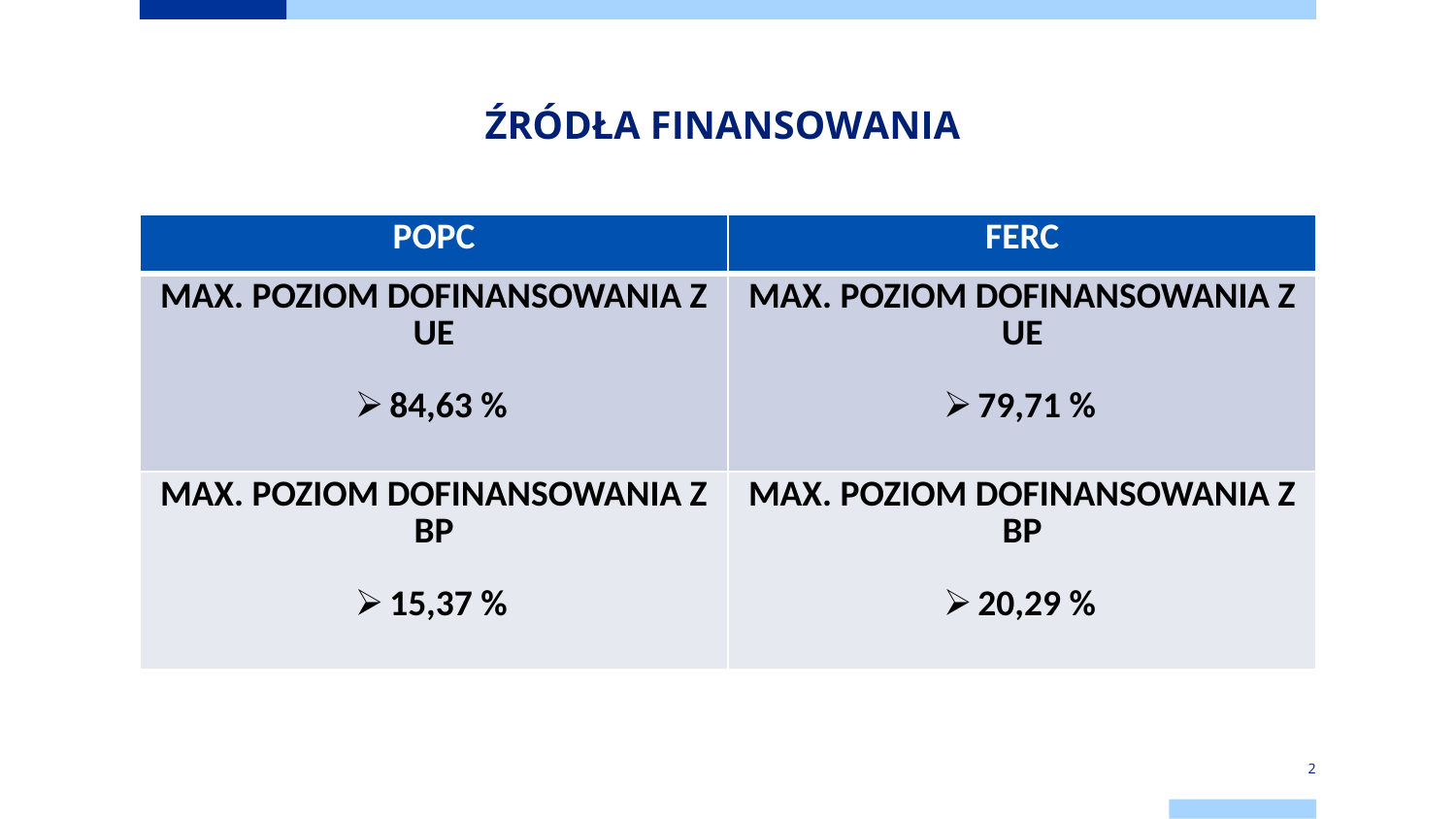

# ŹRÓDŁA FINANSOWANIA
| POPC | FERC |
| --- | --- |
| MAX. POZIOM DOFINANSOWANIA Z UE 84,63 % | MAX. POZIOM DOFINANSOWANIA Z UE 79,71 % |
| MAX. POZIOM DOFINANSOWANIA Z BP 15,37 % | MAX. POZIOM DOFINANSOWANIA Z BP 20,29 % |
2